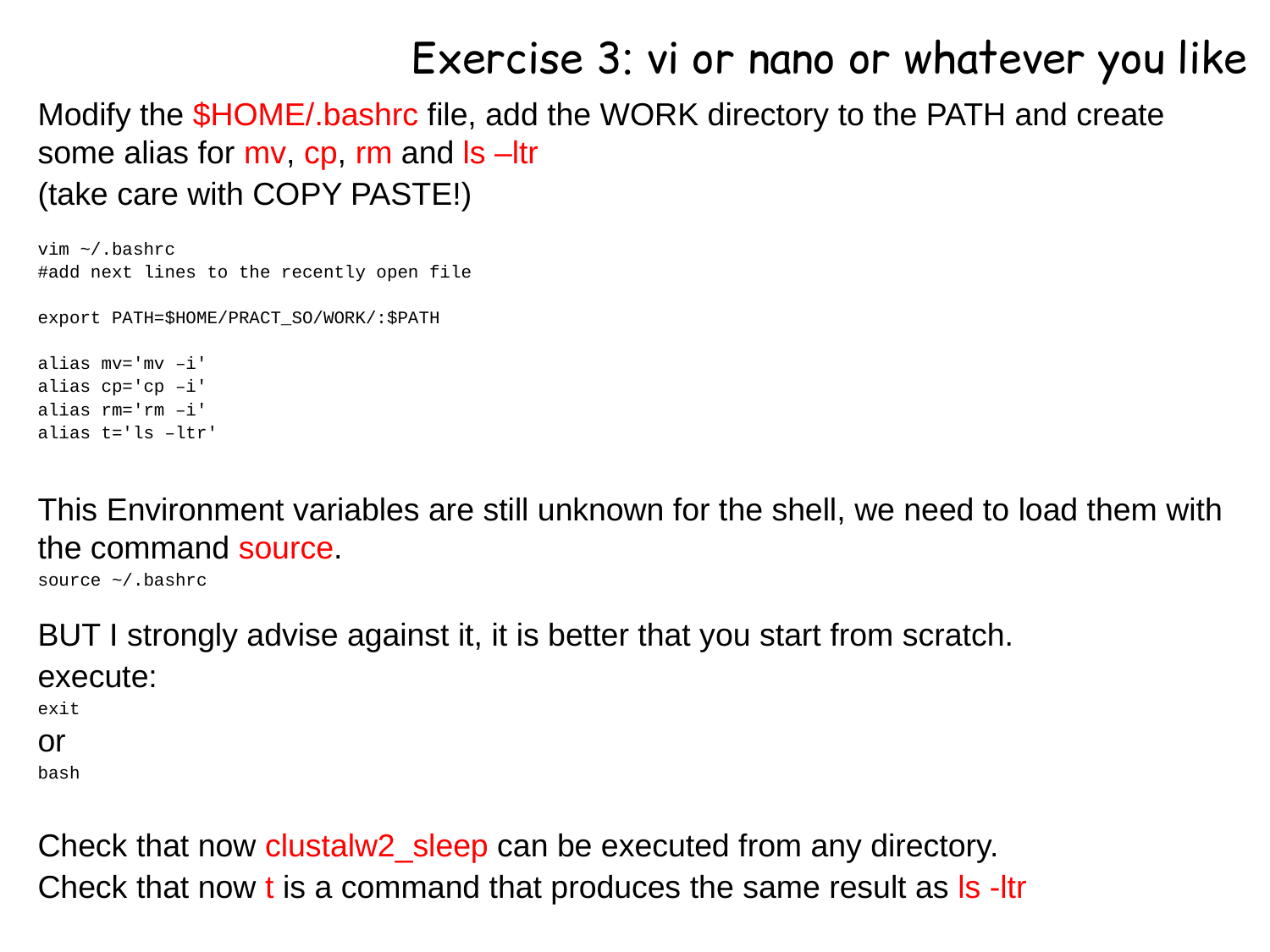

Exercise 3: vi or nano or whatever you like
Modify the $HOME/.bashrc file, add the WORK directory to the PATH and create some alias for mv, cp, rm and ls –ltr
(take care with COPY PASTE!)

vim ~/.bashrc
#add next lines to the recently open file

export PATH=$HOME/PRACT_SO/WORK/:$PATH

alias mv='mv –i'
alias cp='cp –i'
alias rm='rm –i'
alias t='ls –ltr'

This Environment variables are still unknown for the shell, we need to load them with the command source.
source ~/.bashrc

BUT I strongly advise against it, it is better that you start from scratch.
execute:
exit
or
bash

Check that now clustalw2_sleep can be executed from any directory.
Check that now t is a command that produces the same result as ls -ltr